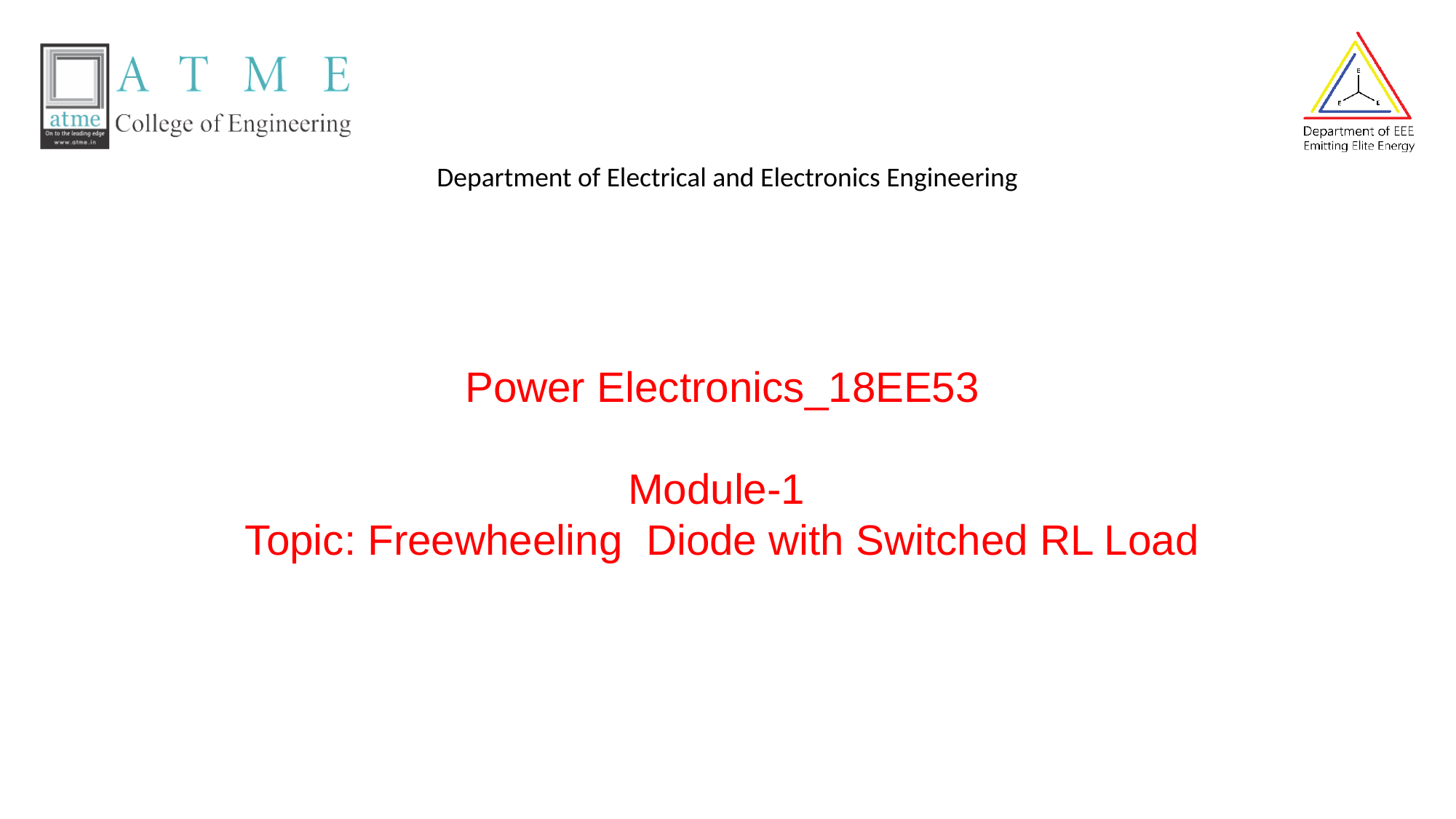

Power Electronics_18EE53

Module-1
Topic: Freewheeling  Diode with Switched RL Load